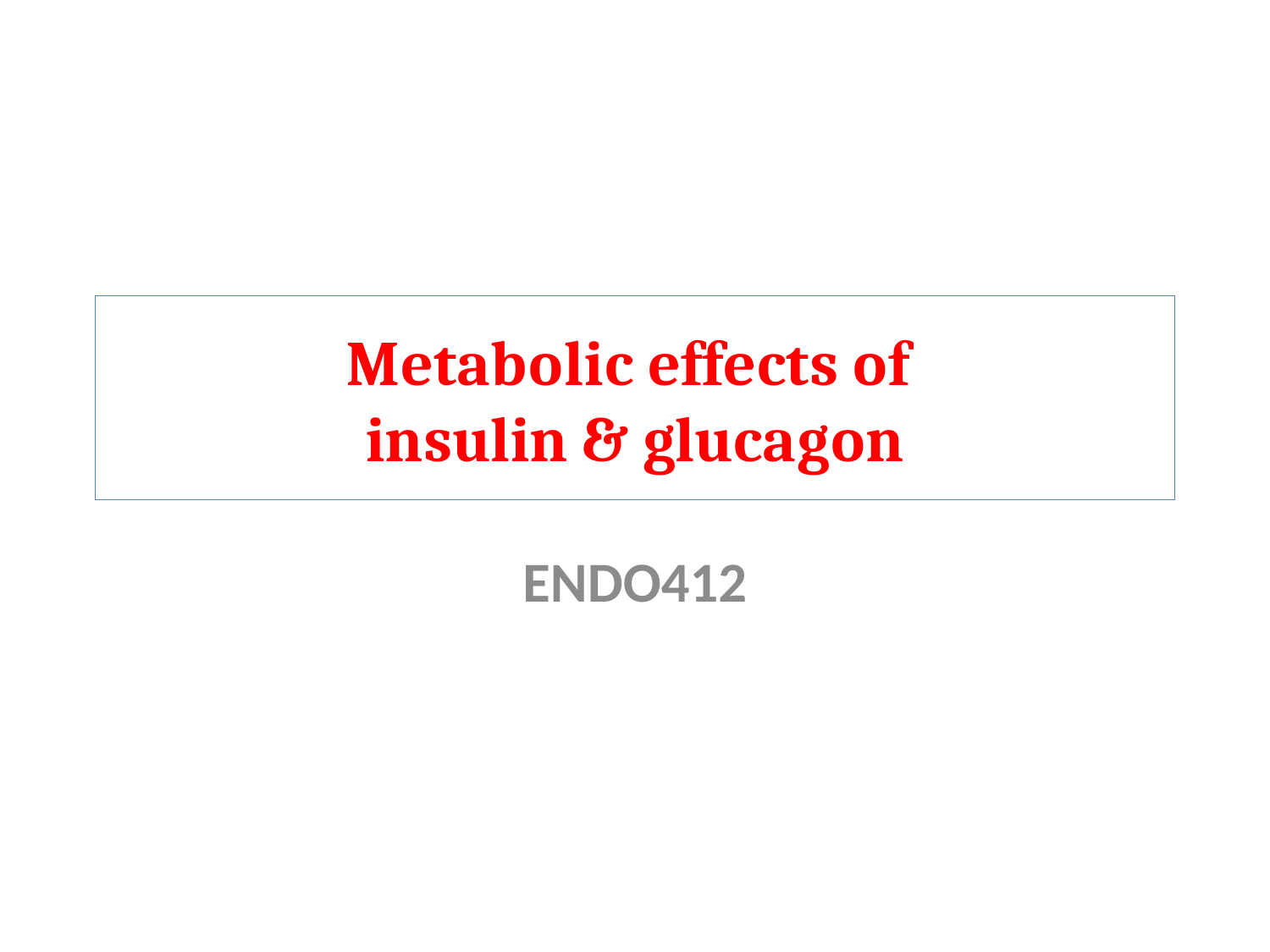

# Metabolic effects of insulin & glucagon
ENDO412